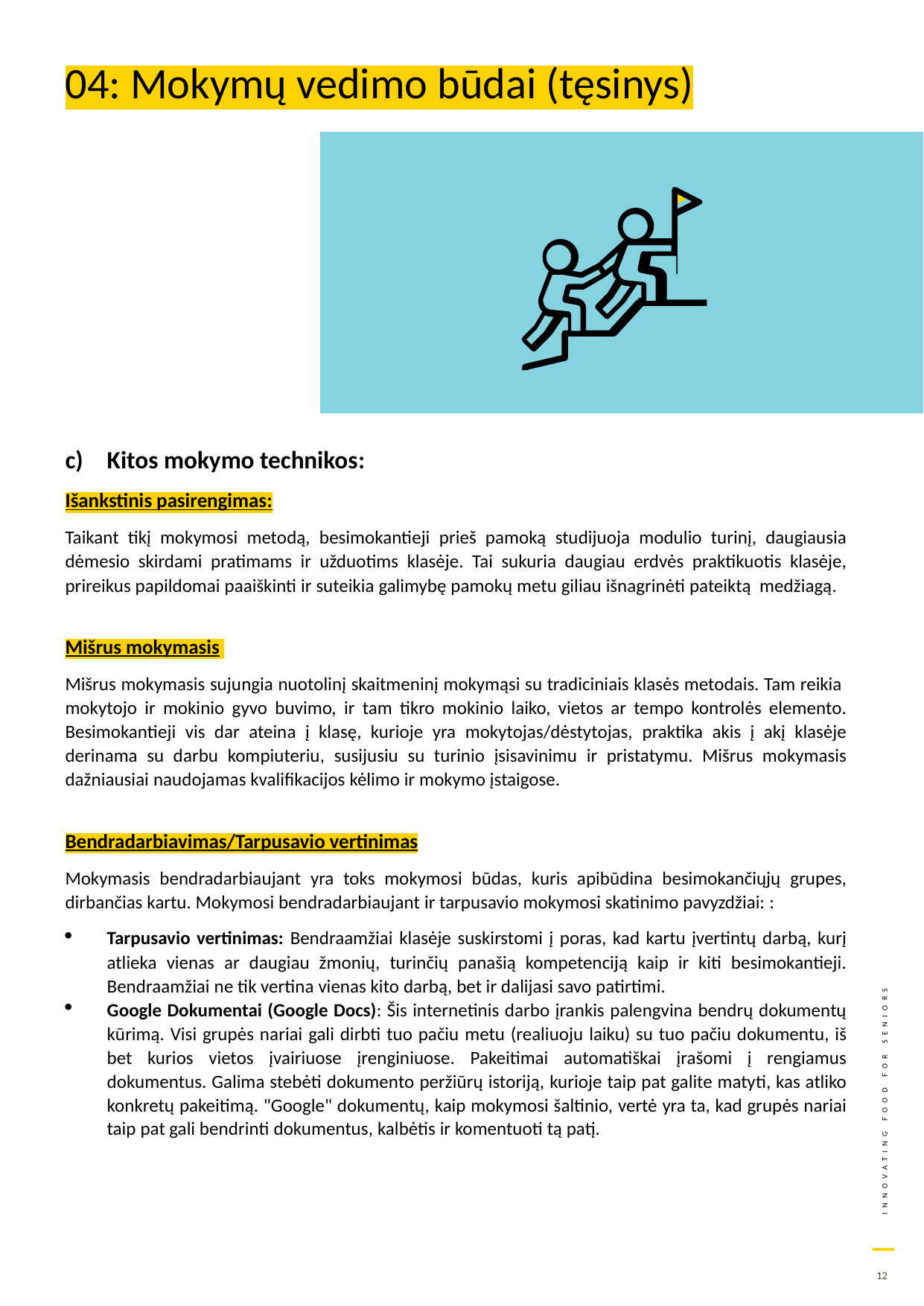

04: Mokymų vedimo būdai (tęsinys)

Kitos mokymo technikos:
Išankstinis pasirengimas:
Taikant tikį mokymosi metodą, besimokantieji prieš pamoką studijuoja modulio turinį, daugiausia dėmesio skirdami pratimams ir užduotims klasėje. Tai sukuria daugiau erdvės praktikuotis klasėje, prireikus papildomai paaiškinti ir suteikia galimybę pamokų metu giliau išnagrinėti pateiktą  medžiagą.

Mišrus mokymasis
Mišrus mokymasis sujungia nuotolinį skaitmeninį mokymąsi su tradiciniais klasės metodais. Tam reikia  mokytojo ir mokinio gyvo buvimo, ir tam tikro mokinio laiko, vietos ar tempo kontrolės elemento. Besimokantieji vis dar ateina į klasę, kurioje yra mokytojas/dėstytojas, praktika akis į akį klasėje derinama su darbu kompiuteriu, susijusiu su turinio įsisavinimu ir pristatymu. Mišrus mokymasis dažniausiai naudojamas kvalifikacijos kėlimo ir mokymo įstaigose.

Bendradarbiavimas/Tarpusavio vertinimas
Mokymasis bendradarbiaujant yra toks mokymosi būdas, kuris apibūdina besimokančiųjų grupes, dirbančias kartu. Mokymosi bendradarbiaujant ir tarpusavio mokymosi skatinimo pavyzdžiai: :
Tarpusavio vertinimas: Bendraamžiai klasėje suskirstomi į poras, kad kartu įvertintų darbą, kurį atlieka vienas ar daugiau žmonių, turinčių panašią kompetenciją kaip ir kiti besimokantieji. Bendraamžiai ne tik vertina vienas kito darbą, bet ir dalijasi savo patirtimi.
Google Dokumentai (Google Docs): Šis internetinis darbo įrankis palengvina bendrų dokumentų kūrimą. Visi grupės nariai gali dirbti tuo pačiu metu (realiuoju laiku) su tuo pačiu dokumentu, iš bet kurios vietos įvairiuose įrenginiuose. Pakeitimai automatiškai įrašomi į rengiamus dokumentus. Galima stebėti dokumento peržiūrų istoriją, kurioje taip pat galite matyti, kas atliko konkretų pakeitimą. "Google" dokumentų, kaip mokymosi šaltinio, vertė yra ta, kad grupės nariai taip pat gali bendrinti dokumentus, kalbėtis ir komentuoti tą patį.